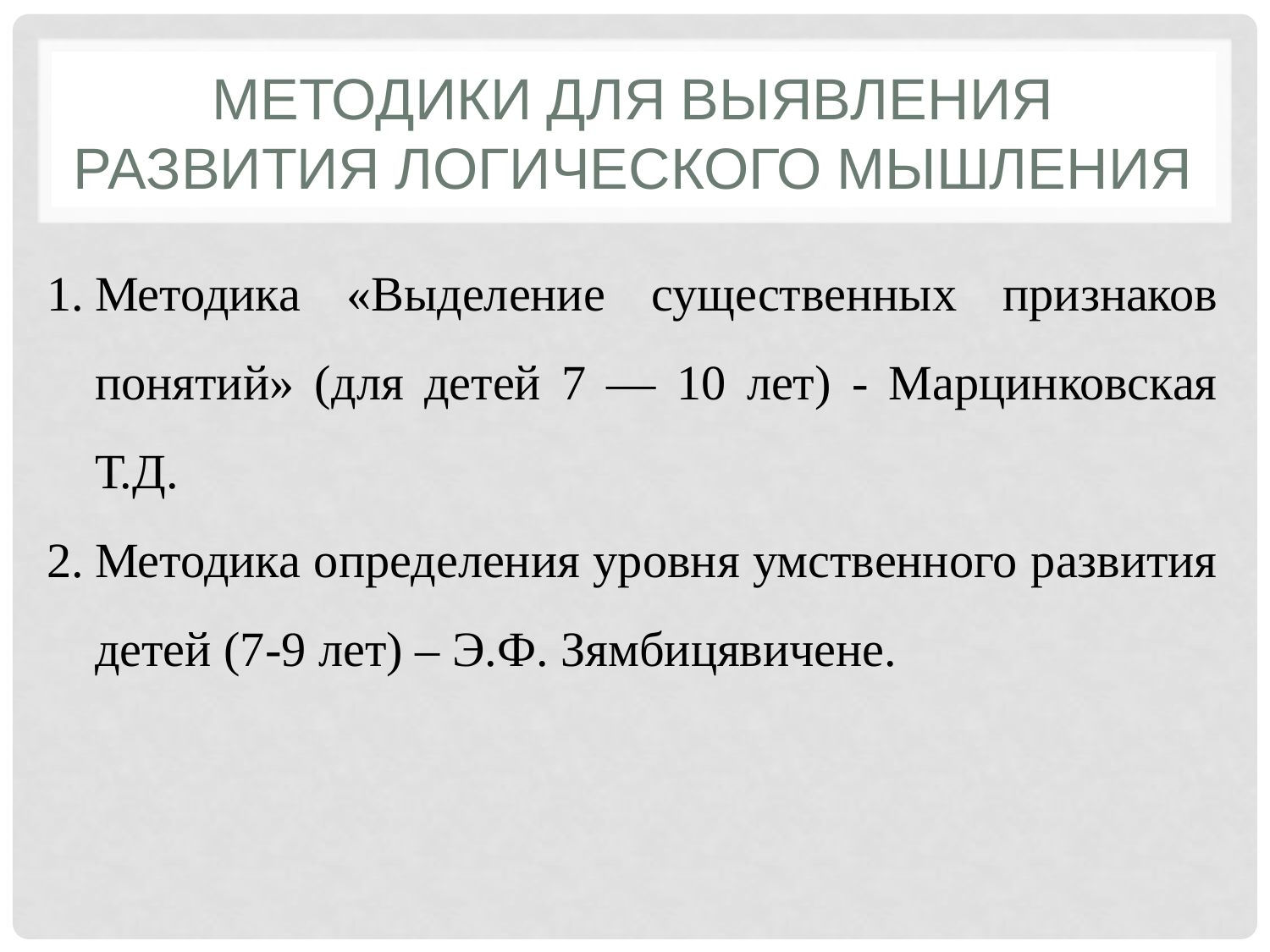

# Методики для выявления развития логического мышления
Методика «Выделение существенных признаков понятий» (для детей 7 — 10 лет) - Марцинковская Т.Д.
Методика определения уровня умственного развития детей (7-9 лет) – Э.Ф. Зямбицявичене.